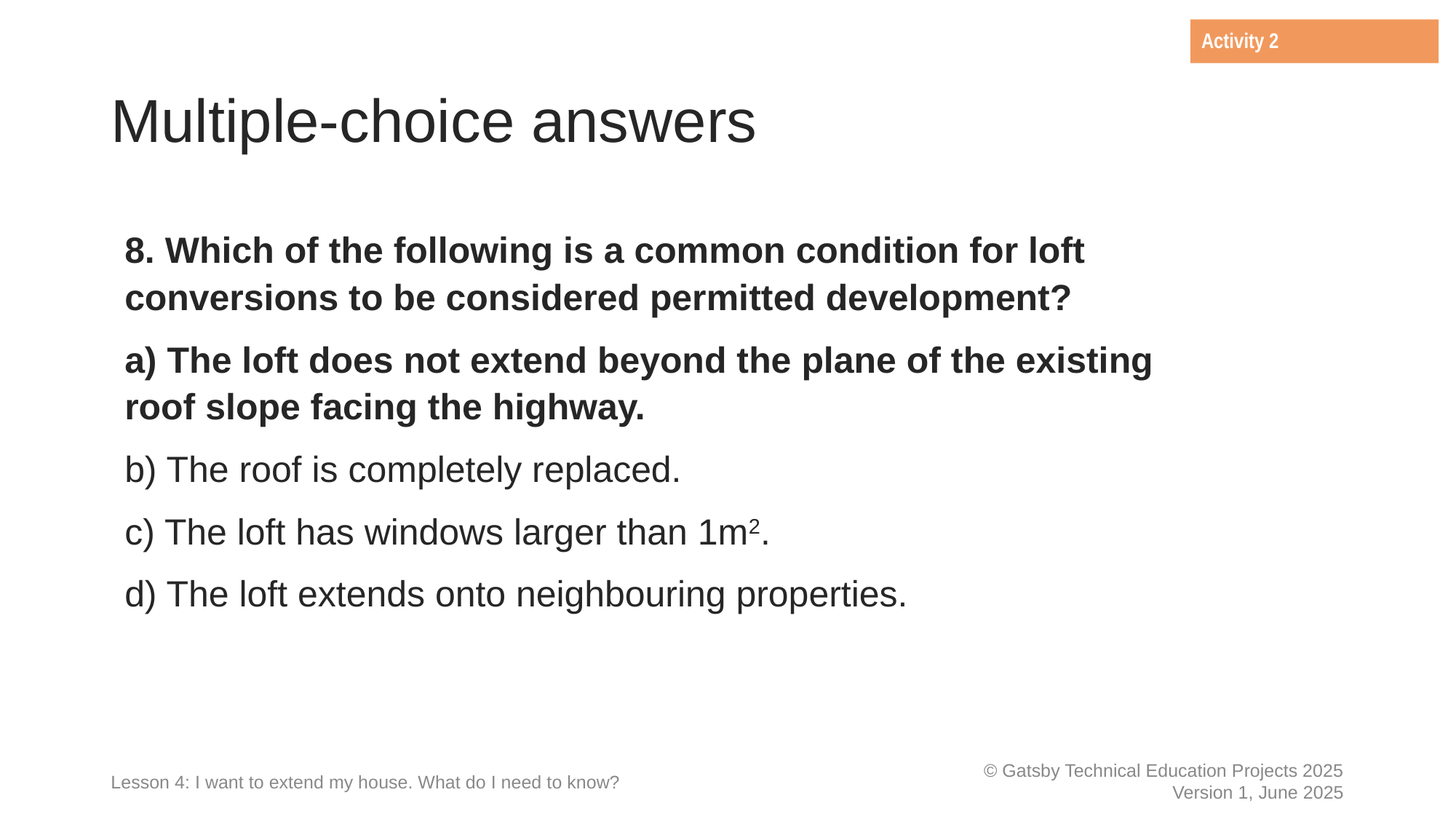

Activity 2
# Multiple-choice answers
8. Which of the following is a common condition for loft conversions to be considered permitted development?
a) The loft does not extend beyond the plane of the existing roof slope facing the highway.
b) The roof is completely replaced.
c) The loft has windows larger than 1m2.
d) The loft extends onto neighbouring properties.

Lesson 4: I want to extend my house. What do I need to know?